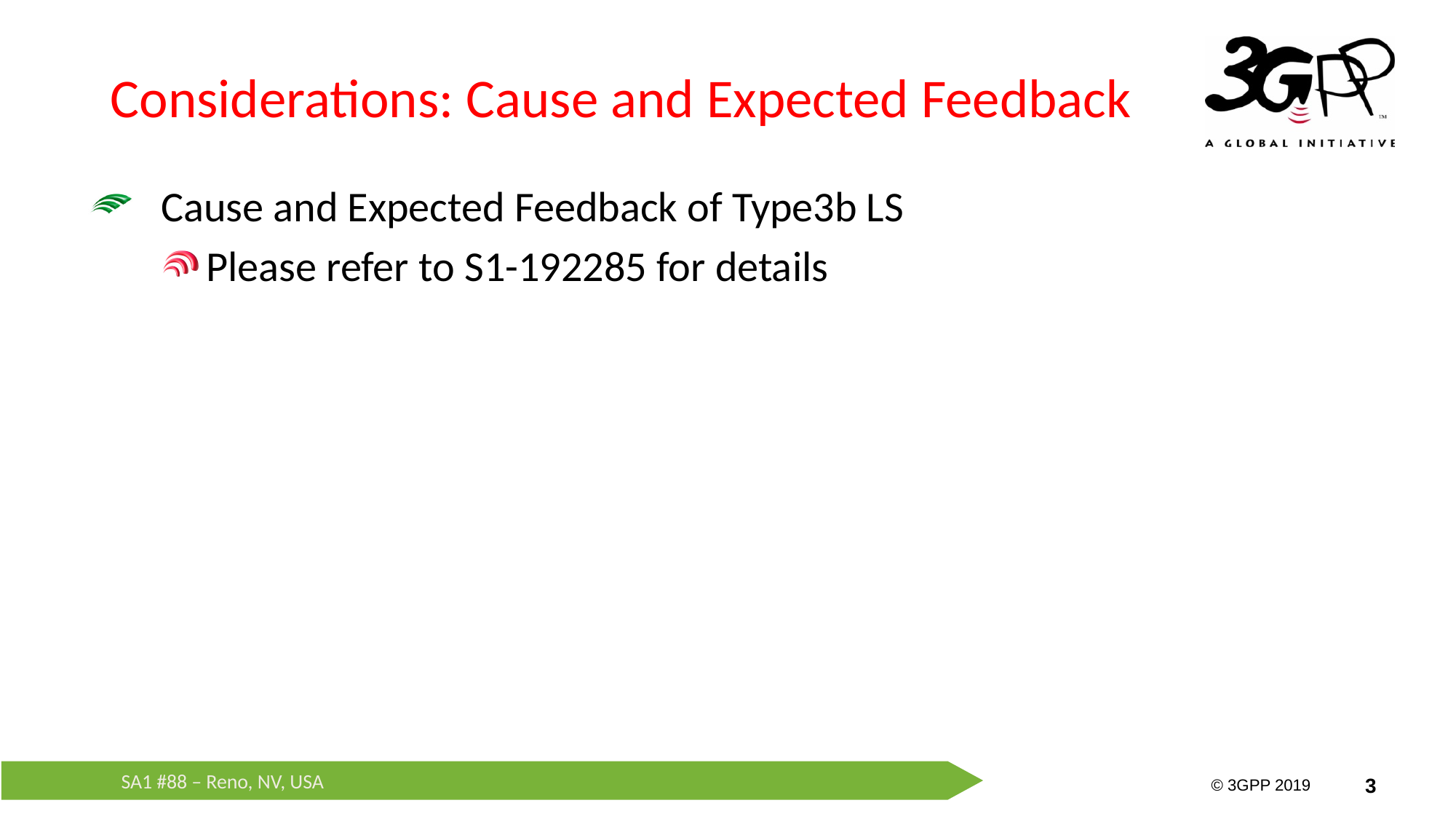

# Considerations: Cause and Expected Feedback
Cause and Expected Feedback of Type3b LS
Please refer to S1-192285 for details